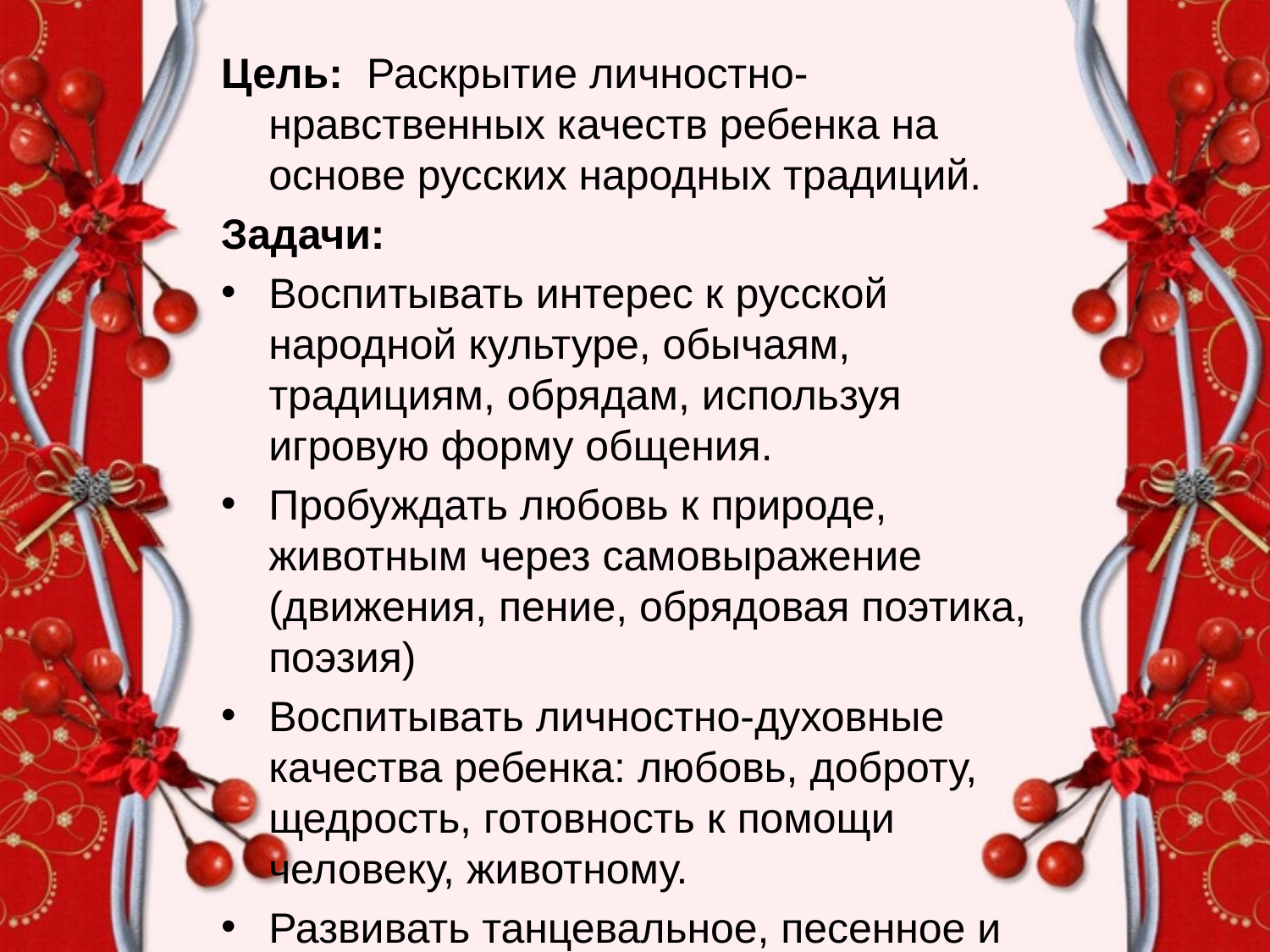

Цель:  Раскрытие личностно-нравственных качеств ребенка на основе русских народных традиций.
Задачи:
Воспитывать интерес к русской народной культуре, обычаям, традициям, обрядам, используя игровую форму общения.
Пробуждать любовь к природе, животным через самовыражение (движения, пение, обрядовая поэтика, поэзия)
Воспитывать личностно-духовные качества ребенка: любовь, доброту, щедрость, готовность к помощи человеку, животному.
Развивать танцевальное, песенное и игровое творчество.